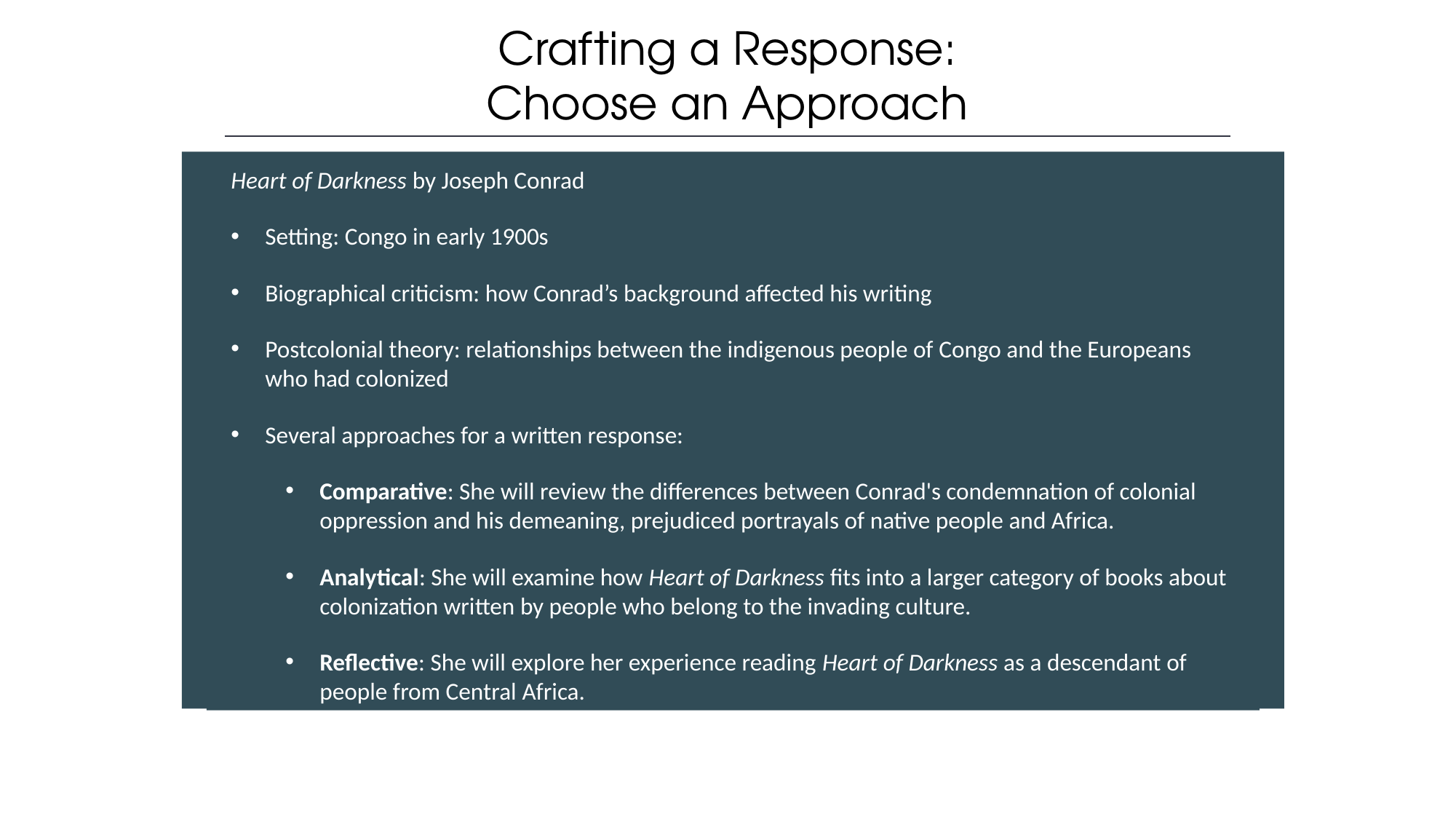

Crafting a Response:
Choose an Approach
HAWKES LEARNING

Heart of Darkness by Joseph Conrad
Setting: Congo in early 1900s
Biographical criticism: how Conrad’s background affected his writing
Postcolonial theory: relationships between the indigenous people of Congo and the Europeans who had colonized
Several approaches for a written response:
Comparative: She will review the differences between Conrad's condemnation of colonial oppression and his demeaning, prejudiced portrayals of native people and Africa.
Analytical: She will examine how Heart of Darkness fits into a larger category of books about colonization written by people who belong to the invading culture.
Reflective: She will explore her experience reading Heart of Darkness as a descendant of people from Central Africa.